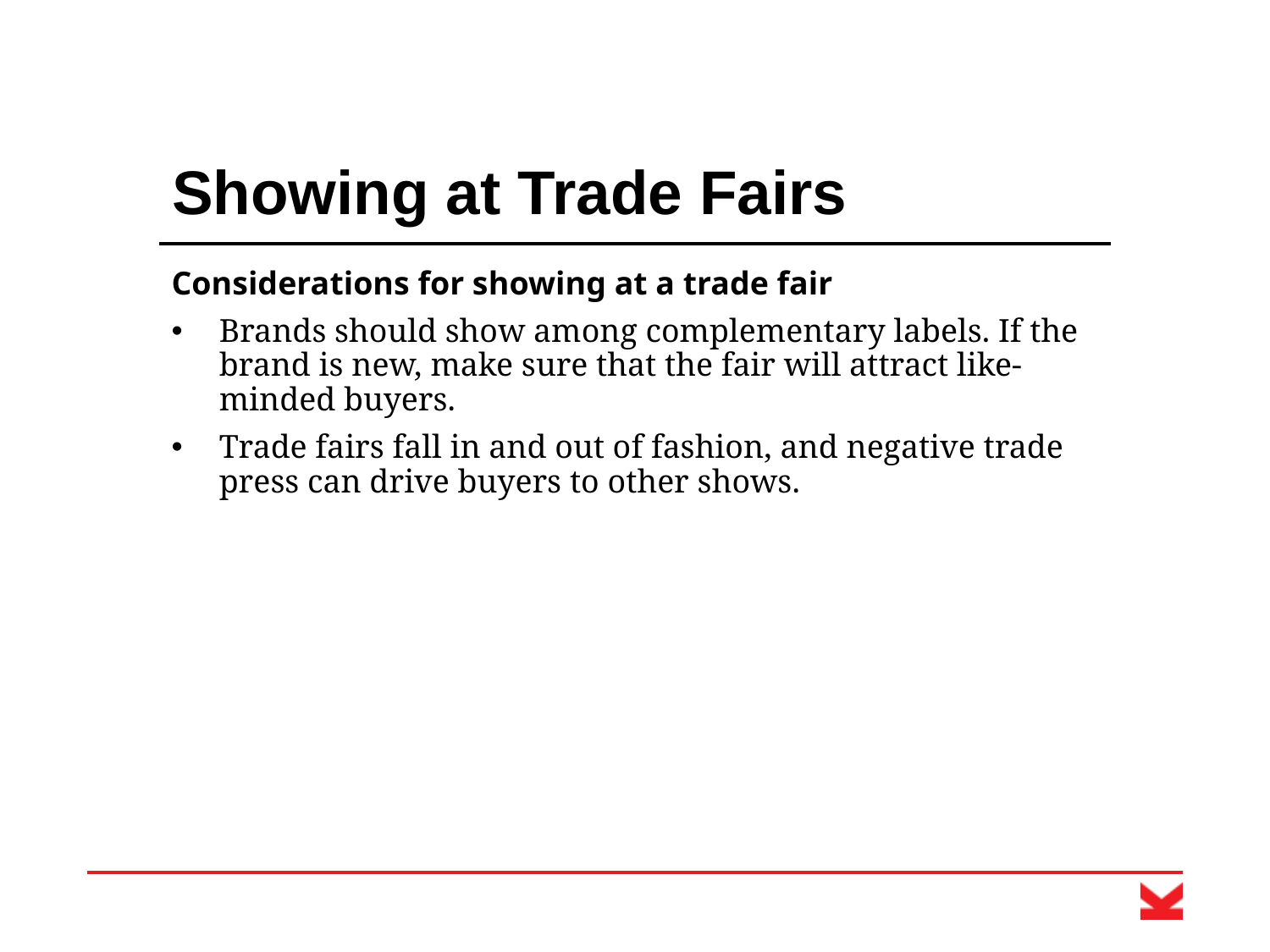

# Showing at Trade Fairs
Considerations for showing at a trade fair
Brands should show among complementary labels. If the brand is new, make sure that the fair will attract like-minded buyers.
Trade fairs fall in and out of fashion, and negative trade press can drive buyers to other shows.